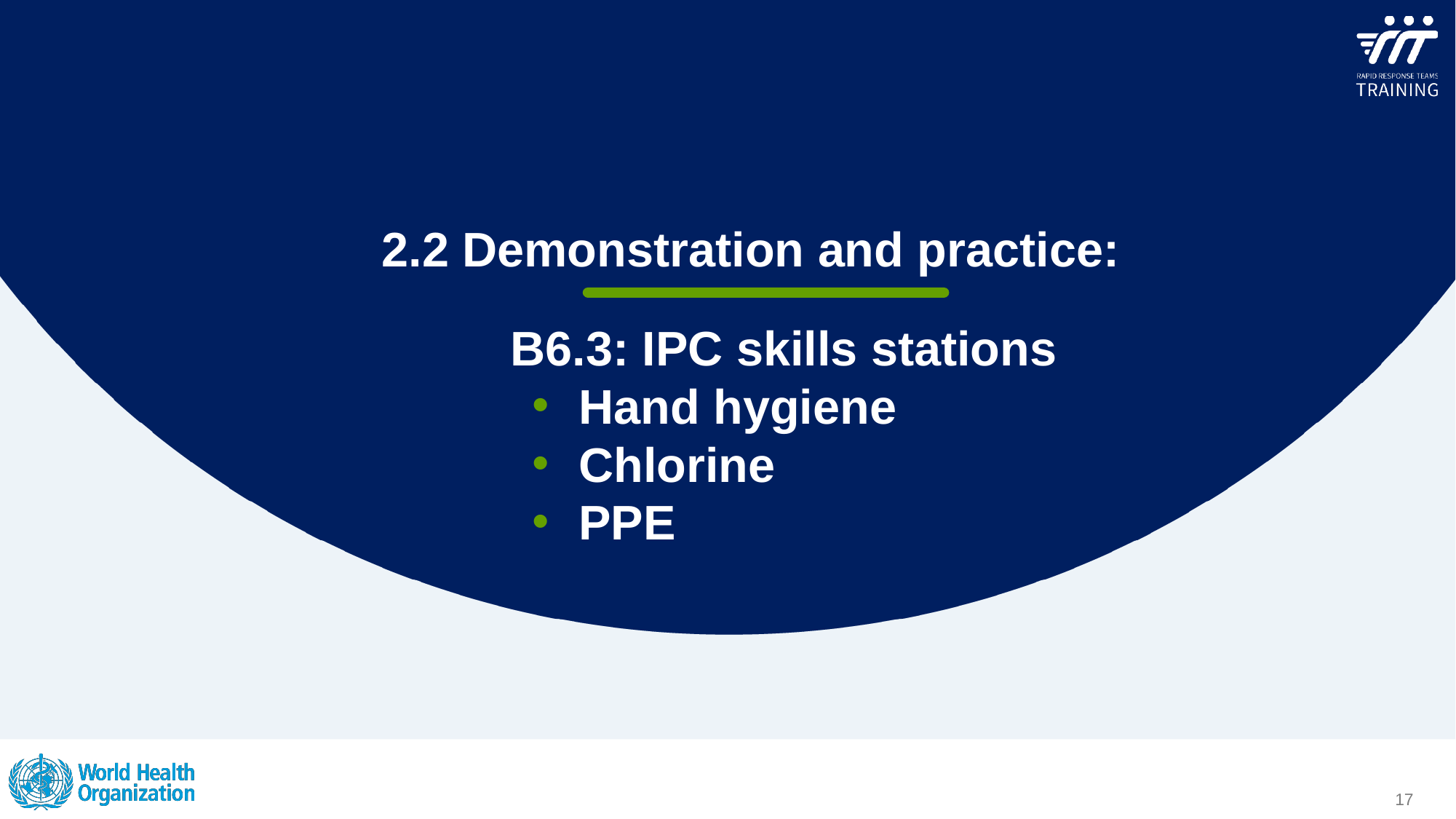

2.2 Demonstration and practice:

B6.3: IPC skills stations
Hand hygiene
Chlorine
PPE